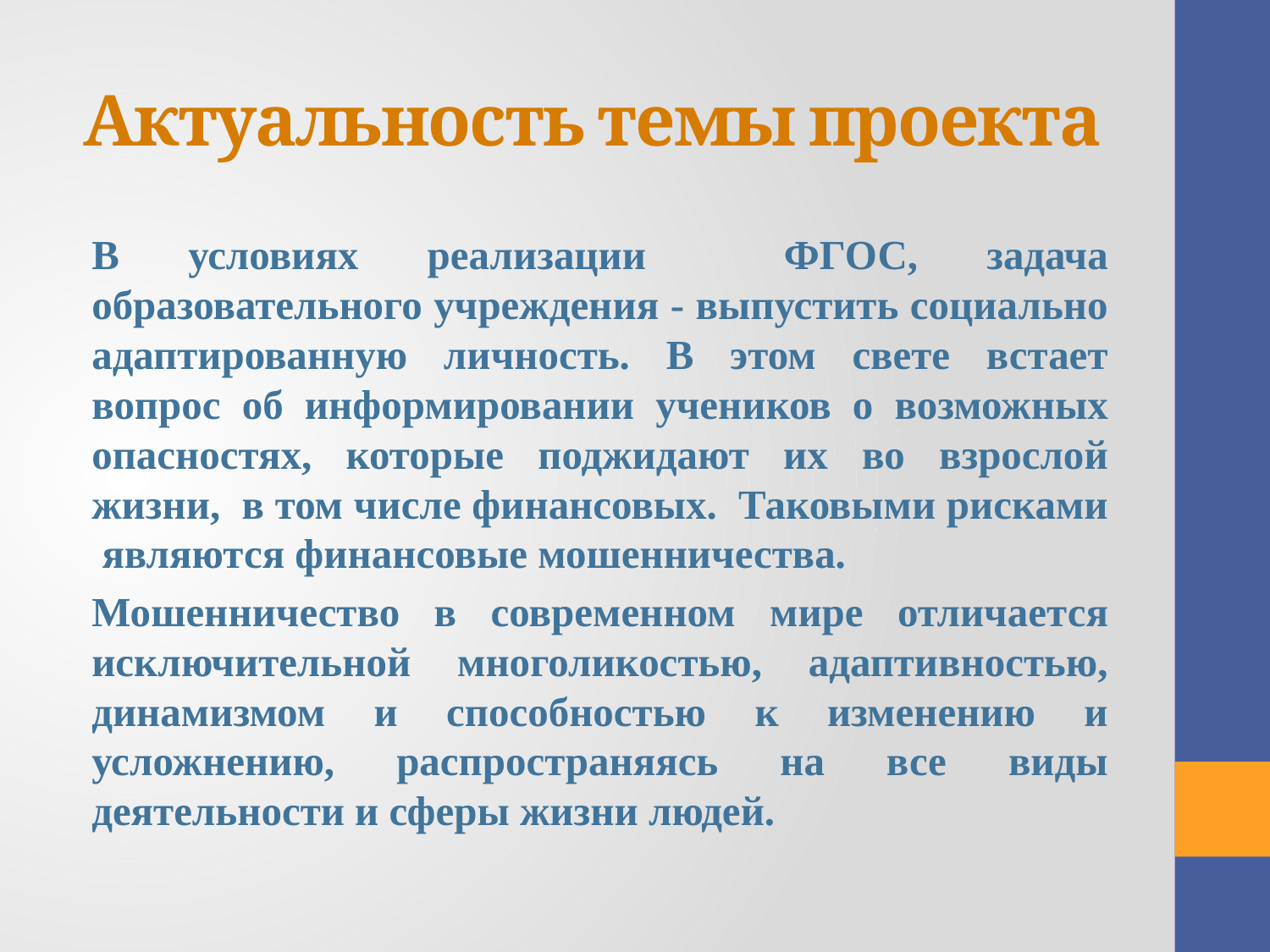

# Актуальность темы проекта
В условиях реализации  ФГОС, задача образовательного учреждения - выпустить социально адаптированную личность. В этом свете встает вопрос об информировании учеников о возможных опасностях, которые поджидают их во взрослой жизни,  в том числе финансовых.  Таковыми рисками  являются финансовые мошенничества.
Мошенничество в современном мире отличается исключительной многоликостью, адаптивностью, динамизмом и способностью к изменению и усложнению, распространяясь на все виды деятельности и сферы жизни людей.